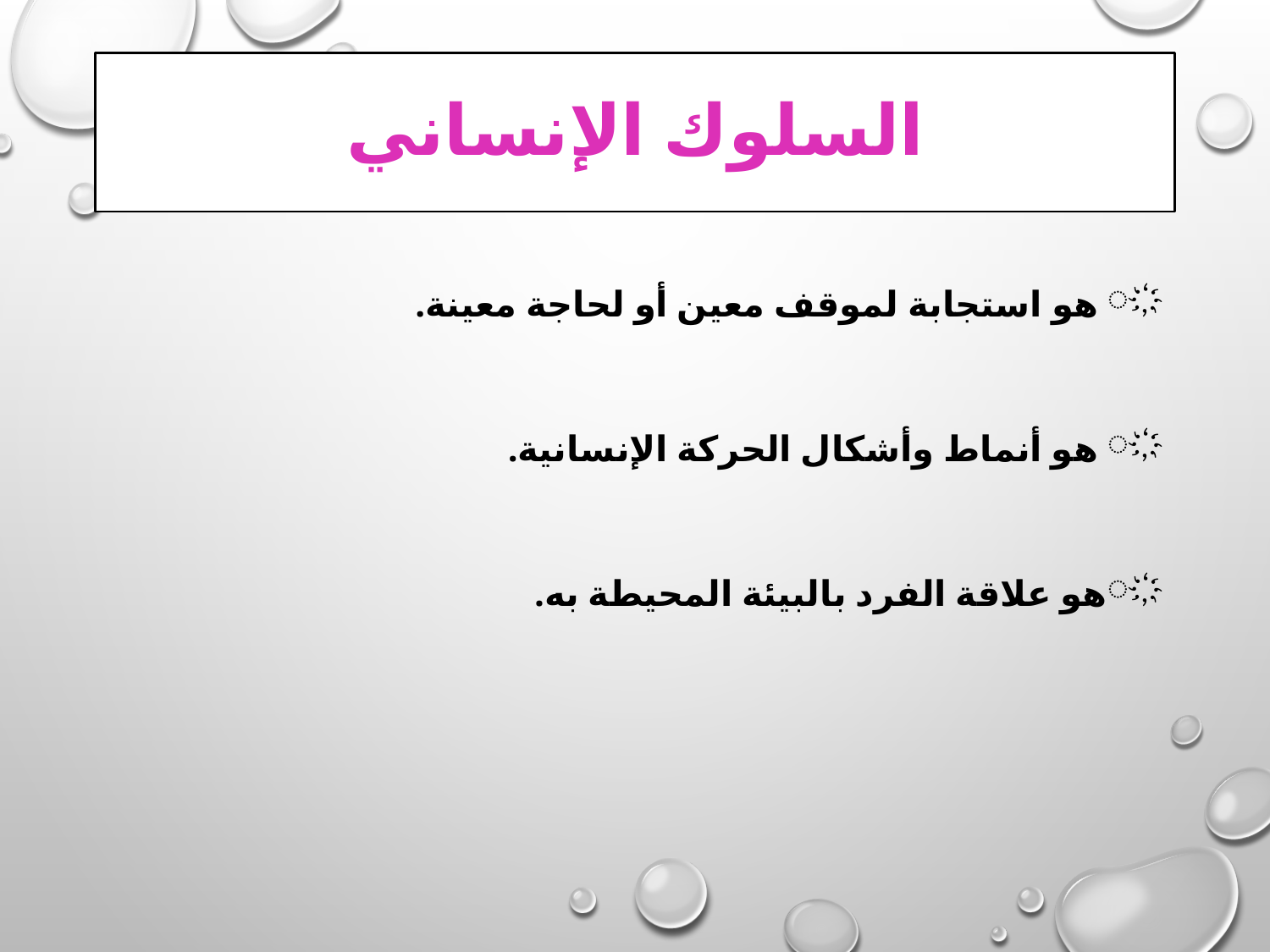

# السلوك الإنساني
 هو استجابة لموقف معين أو لحاجة معينة.
 هو أنماط وأشكال الحركة الإنسانية.
هو علاقة الفرد بالبيئة المحيطة به.